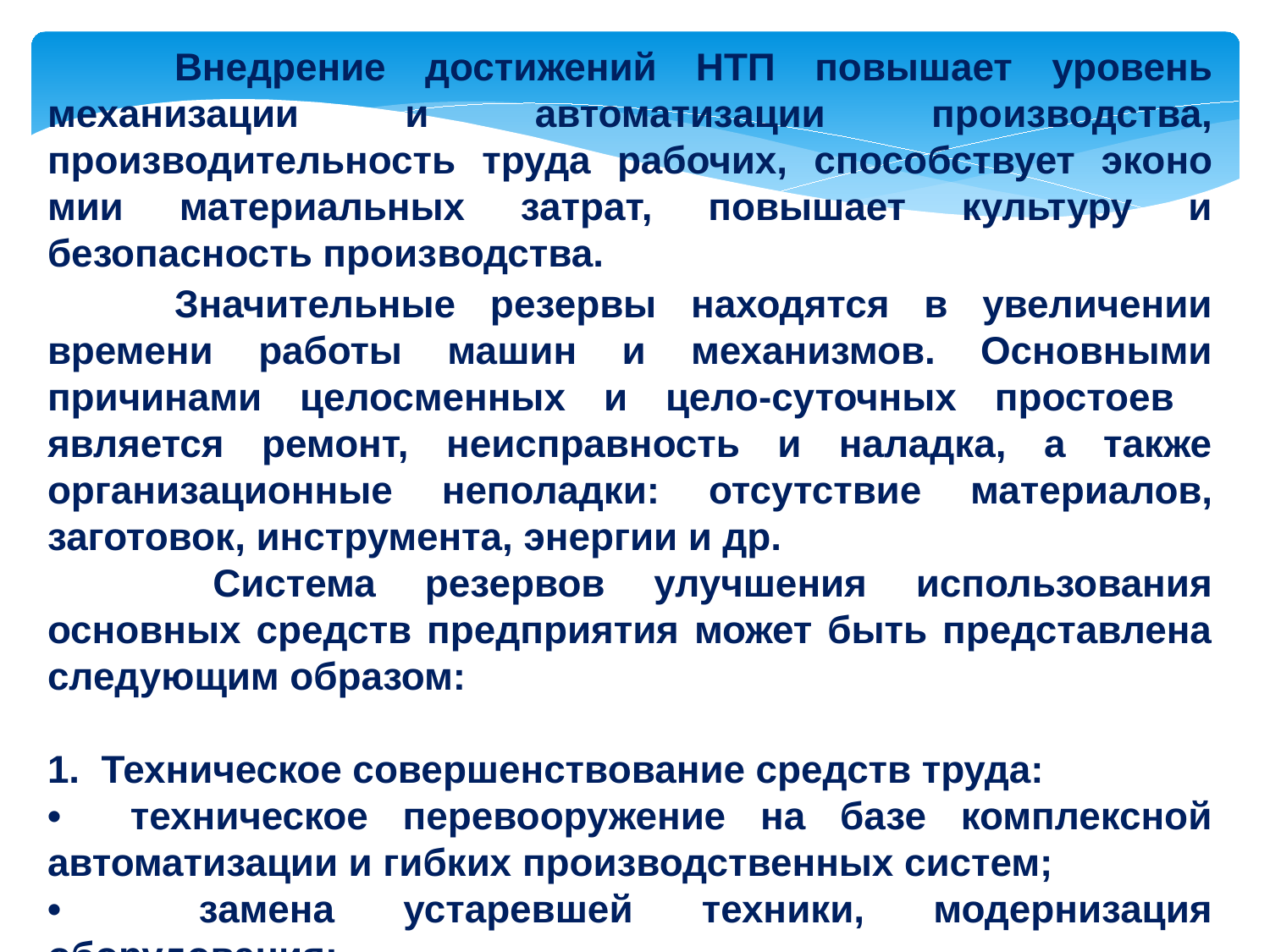

Внедрение дости­жений НТП повышает уровень механизации и автоматизации про­изводства, производительность труда рабочих, способствует эконо­мии материальных затрат, повышает культуру и безопасность произ­водства.
	Значительные резервы находятся в увеличении времени работы машин и механизмов. Основными причинами целосменных и цело-суточных простоев  является ремонт, неисправность и наладка, а также организационные неполадки: отсутствие материа­лов, заготовок, инструмента, энергии и др.
 	Система резервов улучшения использования основных средств предприятия может быть представлена следующим образом:

1.  Техническое совершенствование средств труда:
•  техническое перевооружение на базе комплексной автоматиза­ции и гибких производственных систем;
•  замена устаревшей техники, модернизация оборудования;
•  ликвидация «узких мест» и диспропорции в производственных мощностях предприятия;